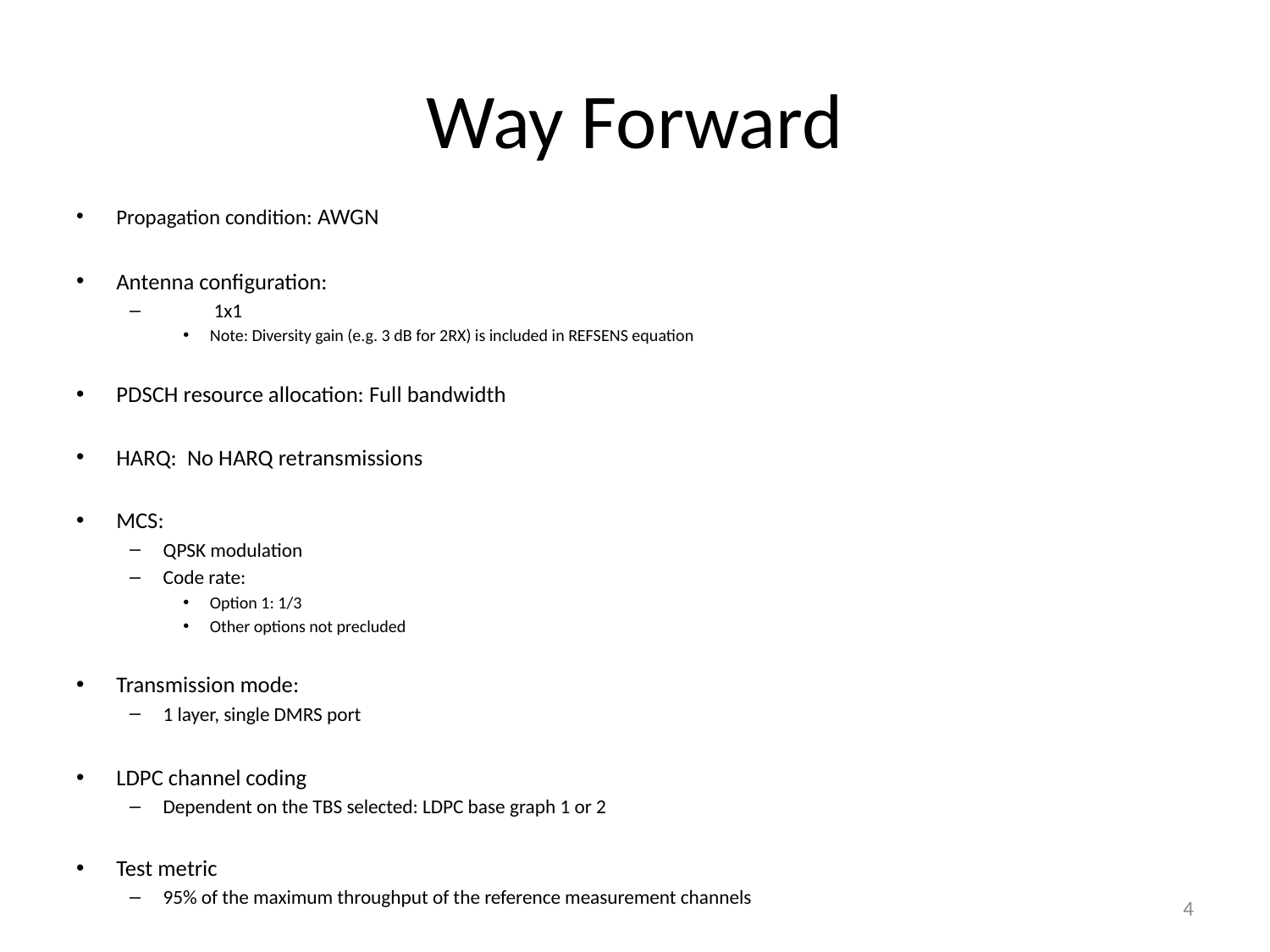

# Way Forward
Propagation condition: AWGN

Antenna configuration:
	1x1
Note: Diversity gain (e.g. 3 dB for 2RX) is included in REFSENS equation

PDSCH resource allocation: Full bandwidth

HARQ:  No HARQ retransmissions

MCS:
QPSK modulation
Code rate:
Option 1: 1/3
Other options not precluded

Transmission mode:
1 layer, single DMRS port

LDPC channel coding
Dependent on the TBS selected: LDPC base graph 1 or 2

Test metric
95% of the maximum throughput of the reference measurement channels

4